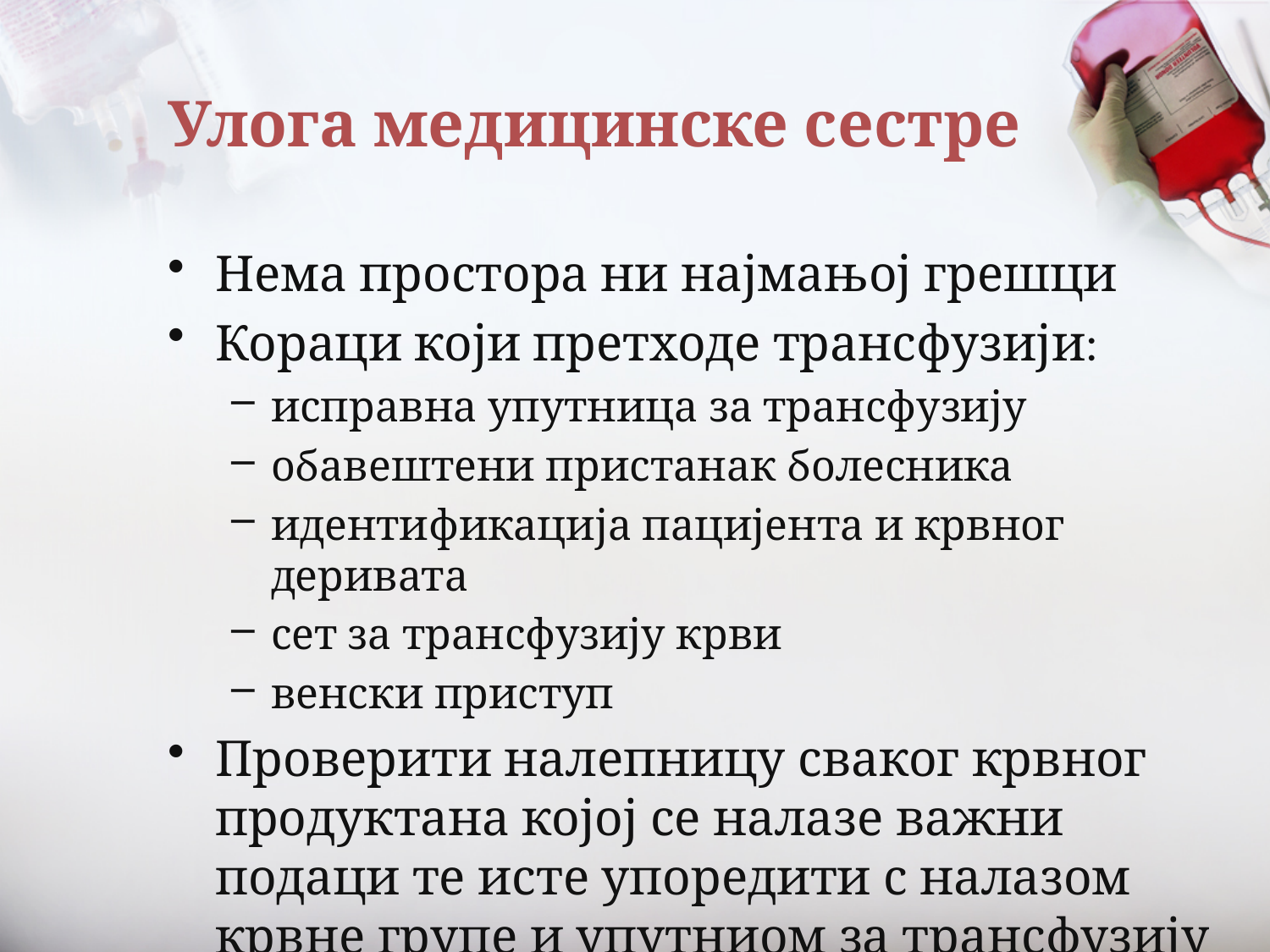

# Улога медицинске сестре
Нема простора ни најмањој грешци
Кораци који претходе трансфузији:
исправна упутница за трансфузију
обавештени пристанак болесника
идентификација пацијента и крвног деривата
сет за трансфузију крви
венски приступ
Проверити налепницу сваког крвног продуктана којој се налазе важни подаци те исте упоредити с налазом крвне групе и упутниом за трансфузију